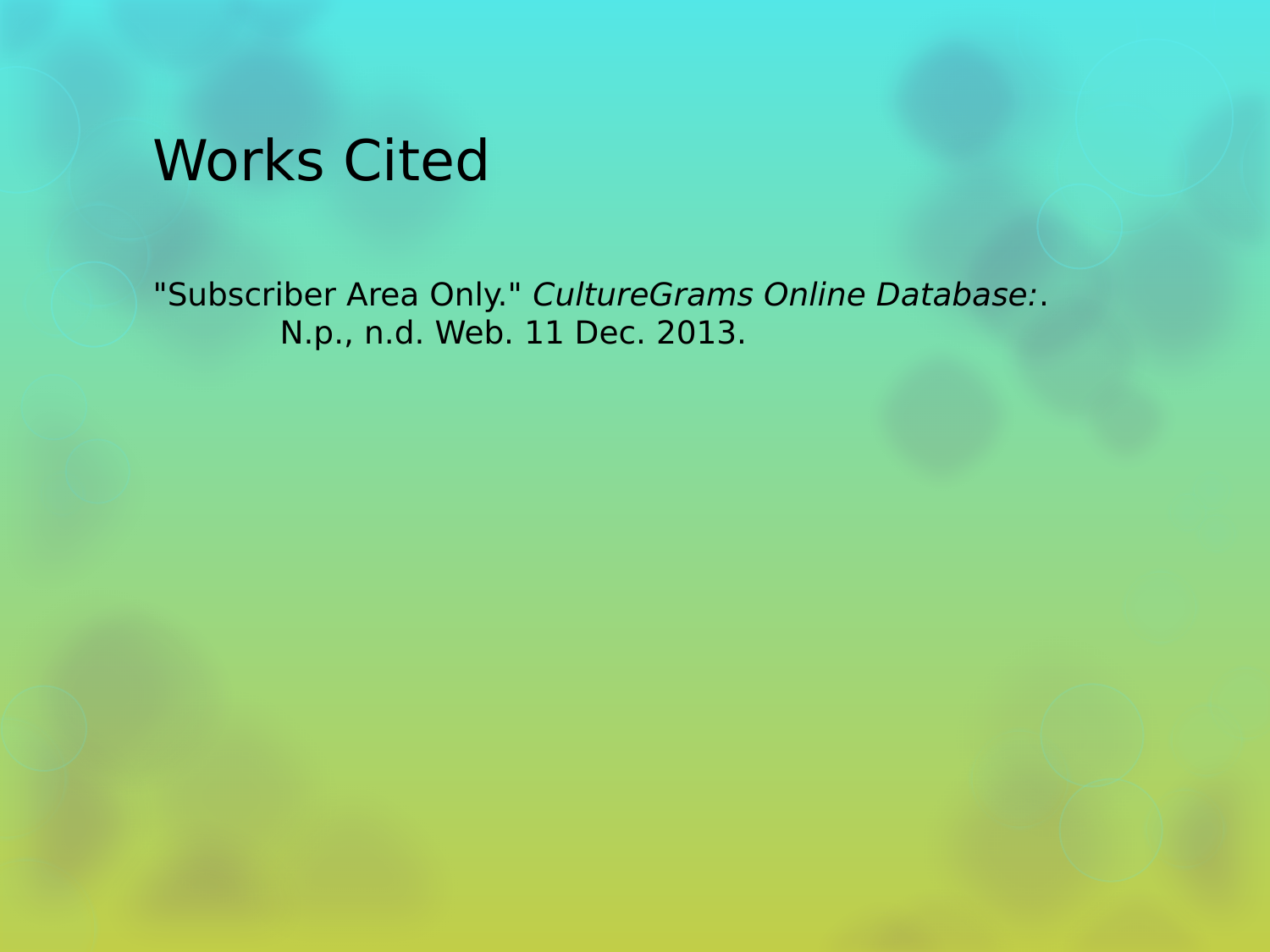

# Works Cited
"Subscriber Area Only." CultureGrams Online Database:. 	N.p., n.d. Web. 11 Dec. 2013.